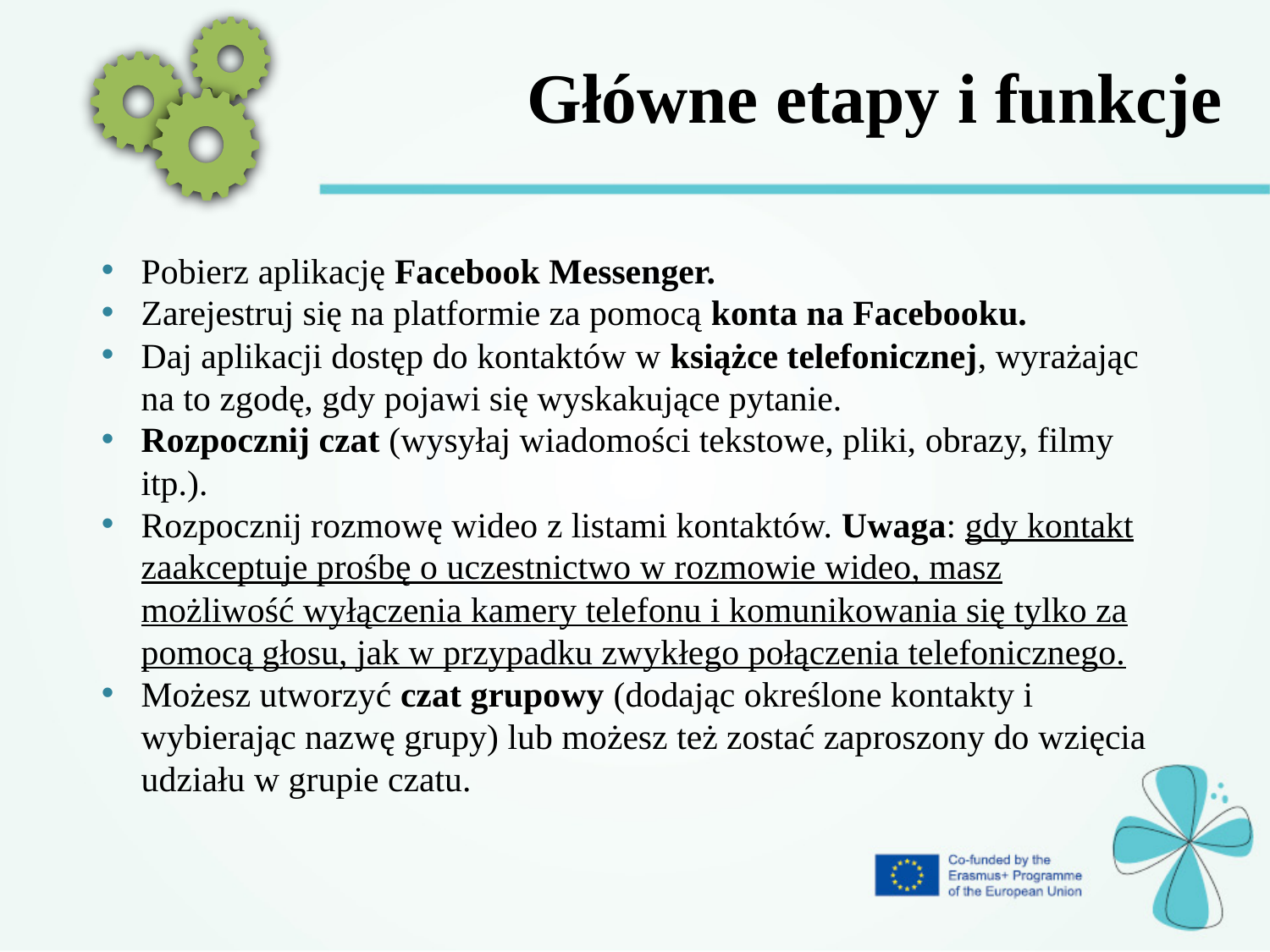

Główne etapy i funkcje
Pobierz aplikację Facebook Messenger.
Zarejestruj się na platformie za pomocą konta na Facebooku.
Daj aplikacji dostęp do kontaktów w książce telefonicznej, wyrażając na to zgodę, gdy pojawi się wyskakujące pytanie.
Rozpocznij czat (wysyłaj wiadomości tekstowe, pliki, obrazy, filmy itp.).
Rozpocznij rozmowę wideo z listami kontaktów. Uwaga: gdy kontakt zaakceptuje prośbę o uczestnictwo w rozmowie wideo, masz możliwość wyłączenia kamery telefonu i komunikowania się tylko za pomocą głosu, jak w przypadku zwykłego połączenia telefonicznego.
Możesz utworzyć czat grupowy (dodając określone kontakty i wybierając nazwę grupy) lub możesz też zostać zaproszony do wzięcia udziału w grupie czatu.